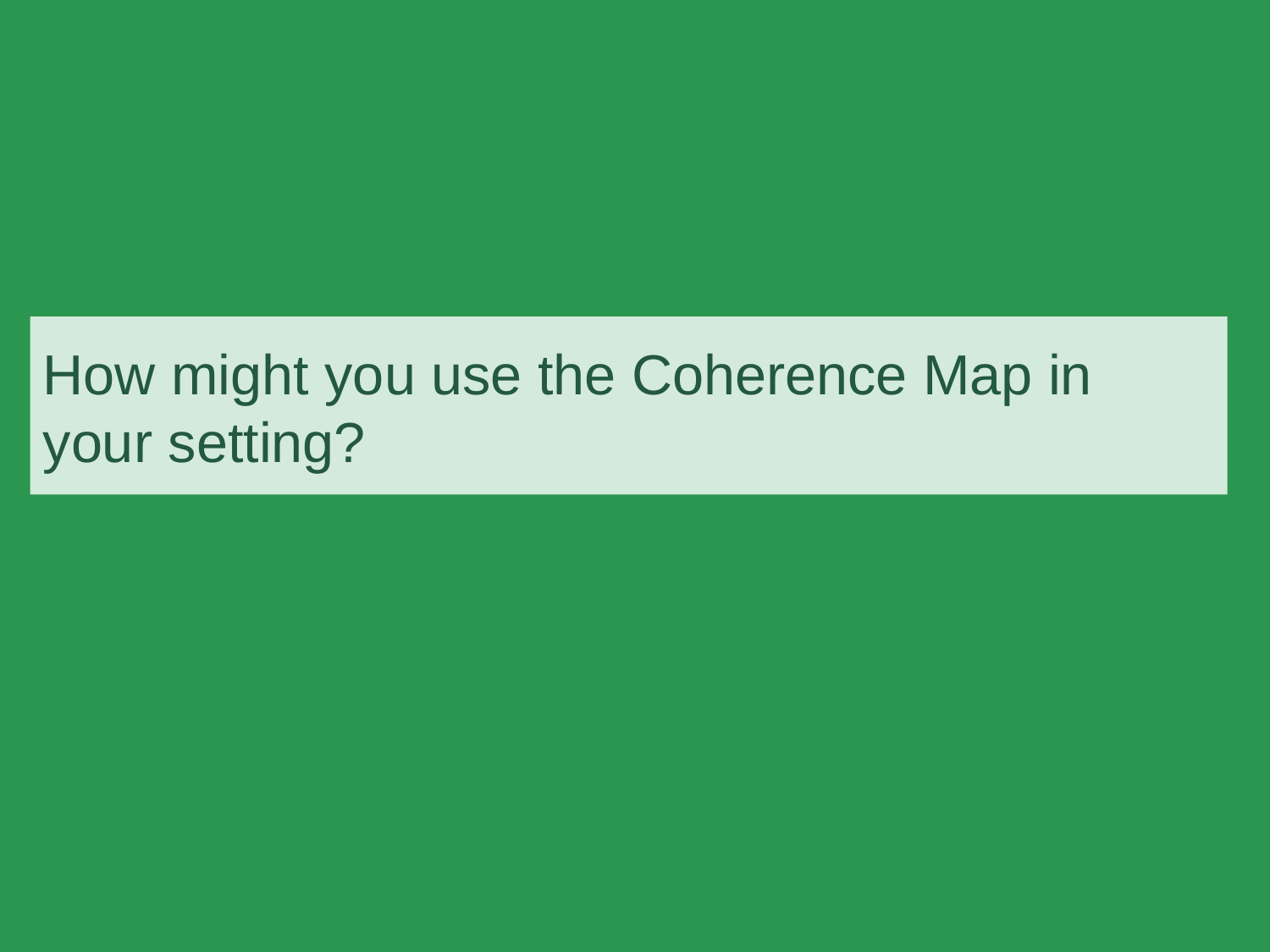

# How might you use the Coherence Map in your setting?